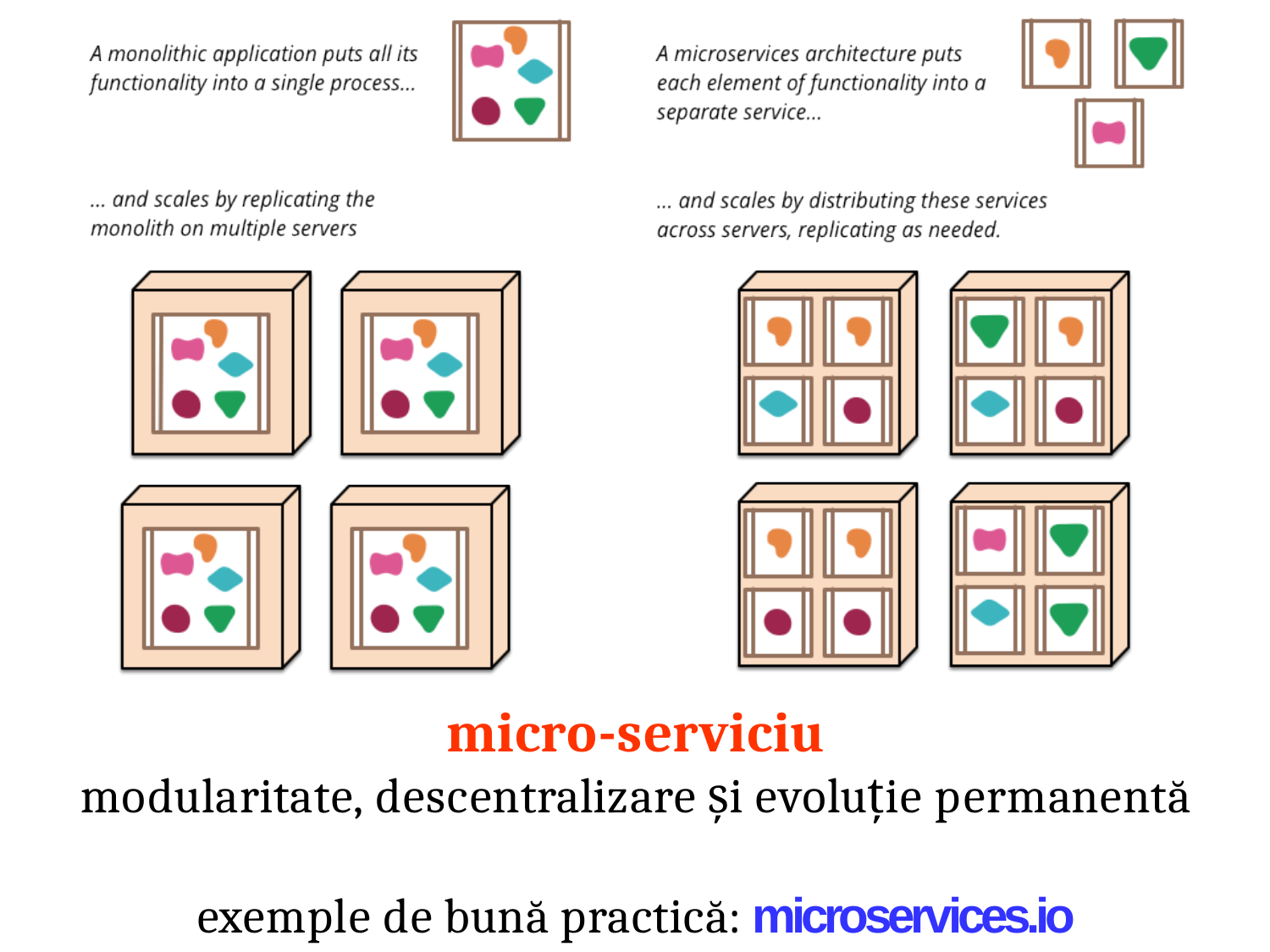

micro-serviciu
modularitate, descentralizare și evoluție permanentă

exemple de bună practică: microservices.io